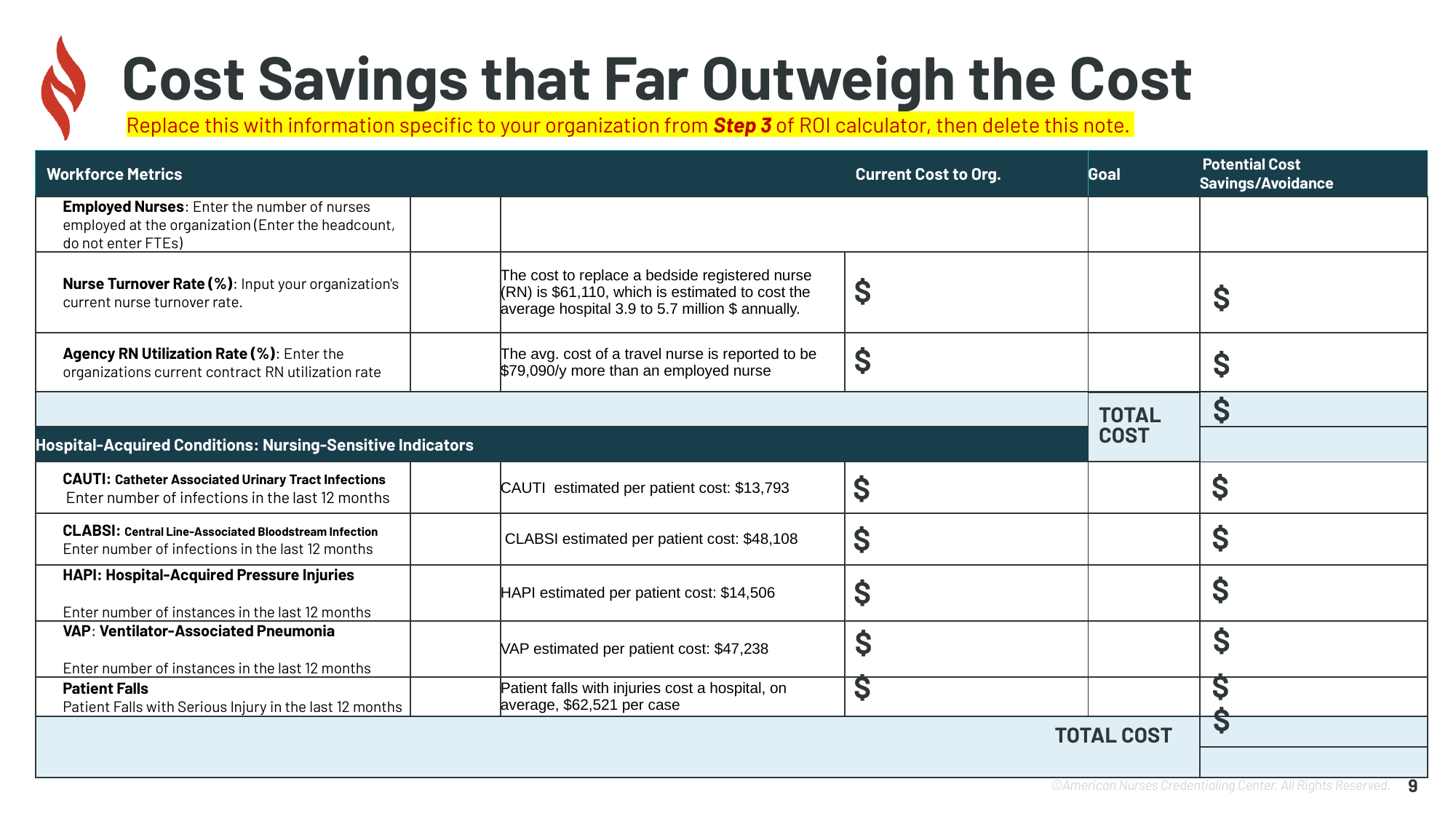

Replace this with information specific to your organization from Step 3 of ROI calculator, then delete this note.

9